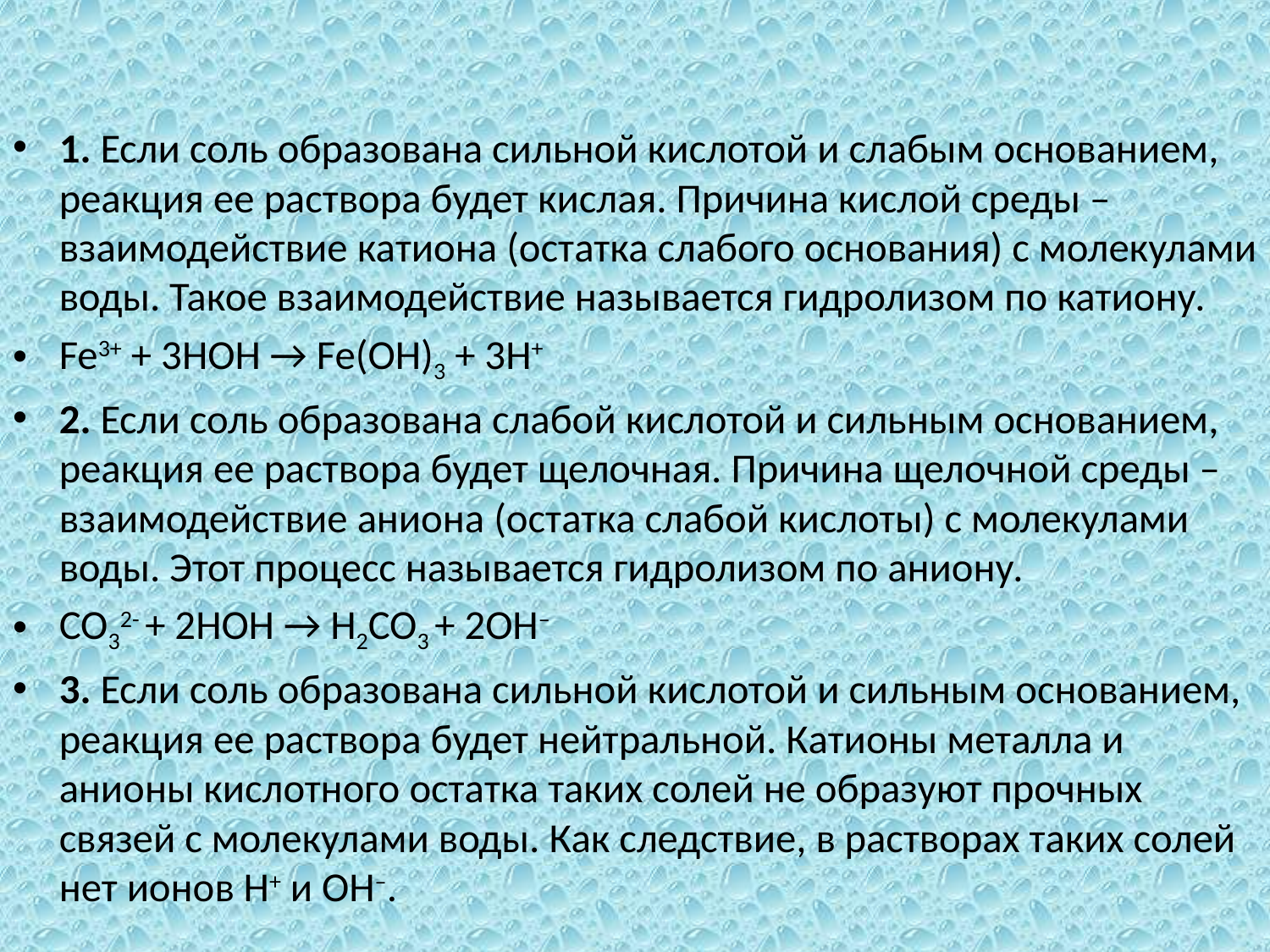

1. Если соль образована сильной кислотой и слабым основанием, реакция ее раствора будет кислая. Причина кислой среды – взаимодействие катиона (остатка слабого основания) с молекулами воды. Такое взаимодействие называется гидролизом по катиону.
Fe3+ + 3НОН → Fe(OH)3 + 3H+
2. Если соль образована слабой кислотой и сильным основанием, реакция ее раствора будет щелочная. Причина щелочной среды – взаимодействие аниона (остатка слабой кислоты) с молекулами воды. Этот процесс называется гидролизом по аниону.
CO32- + 2HOH → H2CO3 + 2OH–
3. Если соль образована сильной кислотой и сильным основанием, реакция ее раствора будет нейтральной. Катионы металла и анионы кислотного остатка таких солей не образуют прочных связей с молекулами воды. Как следствие, в растворах таких солей нет ионов H+ и OH–.